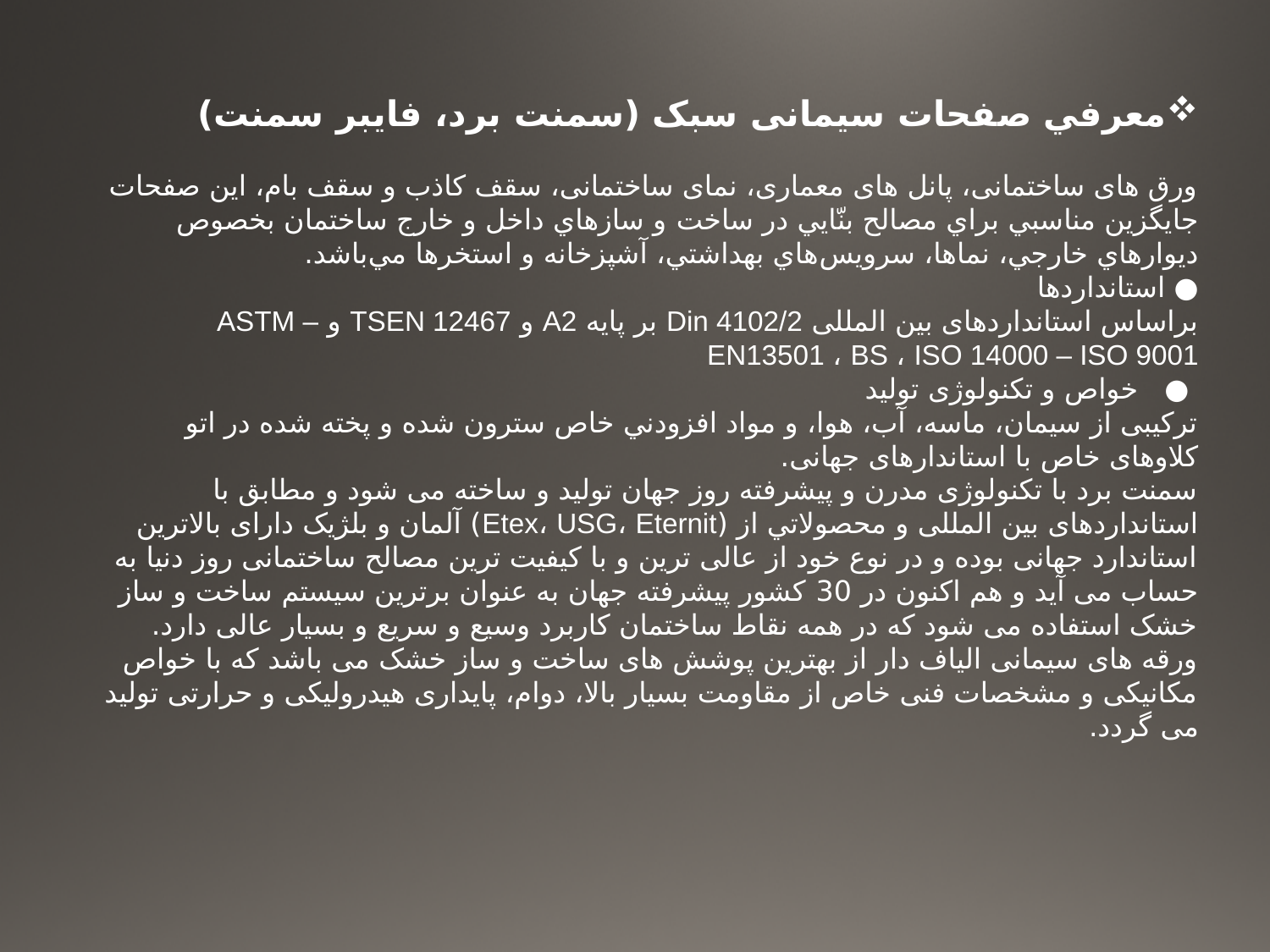

معرفي صفحات سیمانی سبک (سمنت برد، فايبر سمنت)
ورق های ساختمانی، پانل های معماری، نمای ساختمانی، سقف کاذب و سقف بام، اين صفحات جايگزين مناسبي براي مصالح بنّايي در ساخت‌ و سازهاي داخل و خارج ساختمان بخصوص ديوارهاي خارجي، نما‌ها، سرويس‌هاي بهداشتي، آشپزخانه و استخرها مي‌باشد.
● استانداردها
براساس استانداردهای بین المللی Din 4102/2 بر پایه A2 و TSEN 12467 و ASTM – EN13501 ، BS ، ISO 14000 – ISO 9001
 ●   خواص و تکنولوژی تولید
ترکیبی از سیمان، ماسه، آب، هوا، و مواد افزودني خاص سترون شده و پخته شده در اتو کلاوهای خاص با استاندارهای جهانی.
سمنت برد با تکنولوژی مدرن و پیشرفته روز جهان تولید و ساخته می شود و مطابق با استانداردهای بین المللی و محصولاتي از (Etex، USG، Eternit) آلمان و بلژیک دارای بالاترین استاندارد جهانی بوده و در نوع خود از عالی ترین و با کیفیت ترین مصالح ساختمانی روز دنیا به حساب می آید و هم اکنون در 30 کشور پیشرفته جهان به عنوان برترین سیستم ساخت و ساز خشک استفاده می شود که در همه نقاط ساختمان کاربرد وسیع و سریع و بسیار عالی دارد. ورقه های سیمانی الیاف دار از بهترین پوشش های ساخت و ساز خشک می باشد که با خواص مکانیکی و مشخصات فنی خاص از مقاومت بسیار بالا، دوام، پایداری هیدرولیکی و حرارتی تولید می گردد.